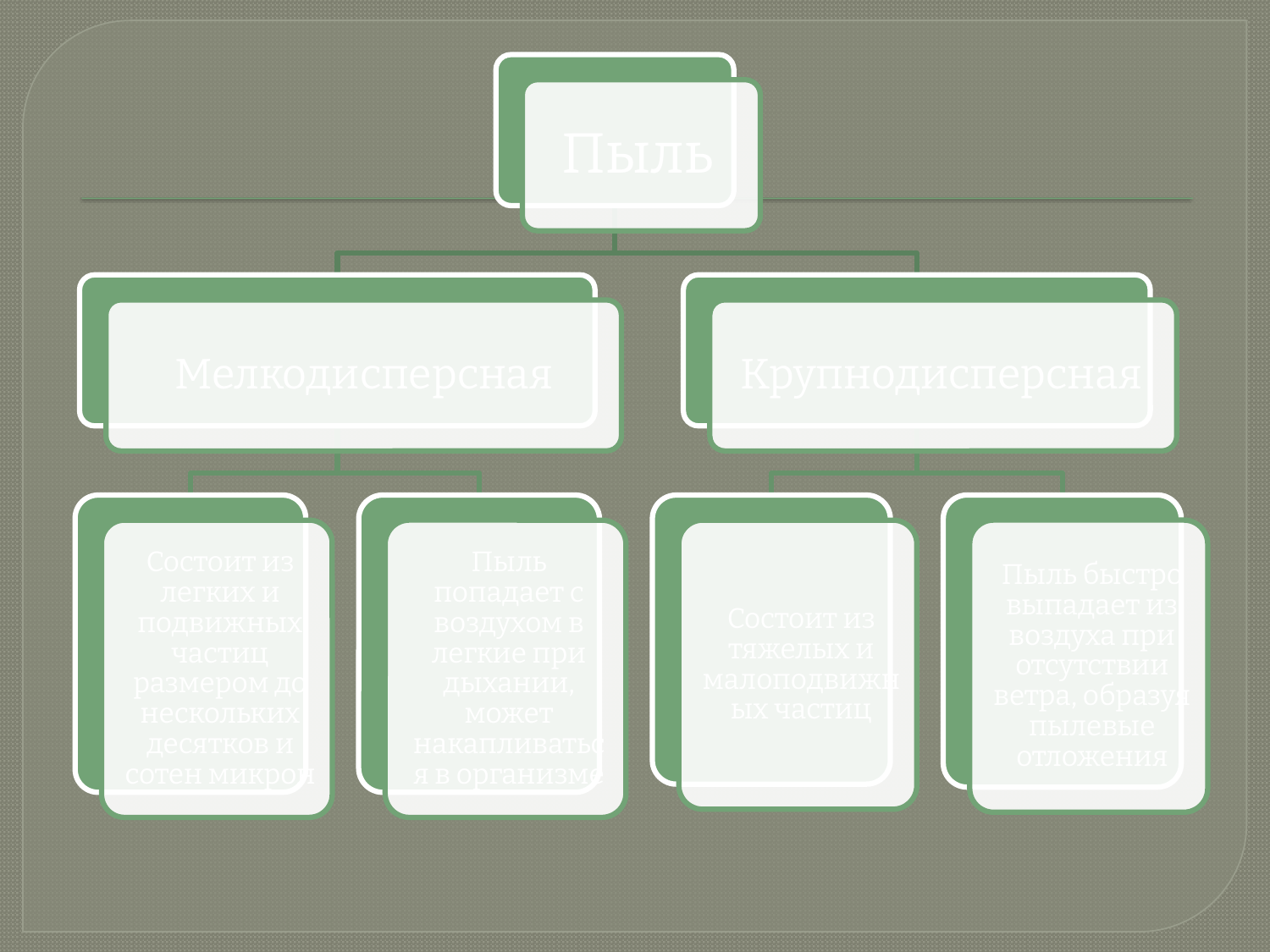

Пыль
Мелкодисперсная
Состоит из легких и подвижных частиц размером до нескольких десятков и сотен микрон
Пыль попадает с воздухом в легкие при дыхании, может накапливаться в организме
Крупнодисперсная
Состоит из тяжелых и малоподвижных частиц
Пыль быстро выпадает из воздуха при отсутствии ветра, образуя пылевые отложения